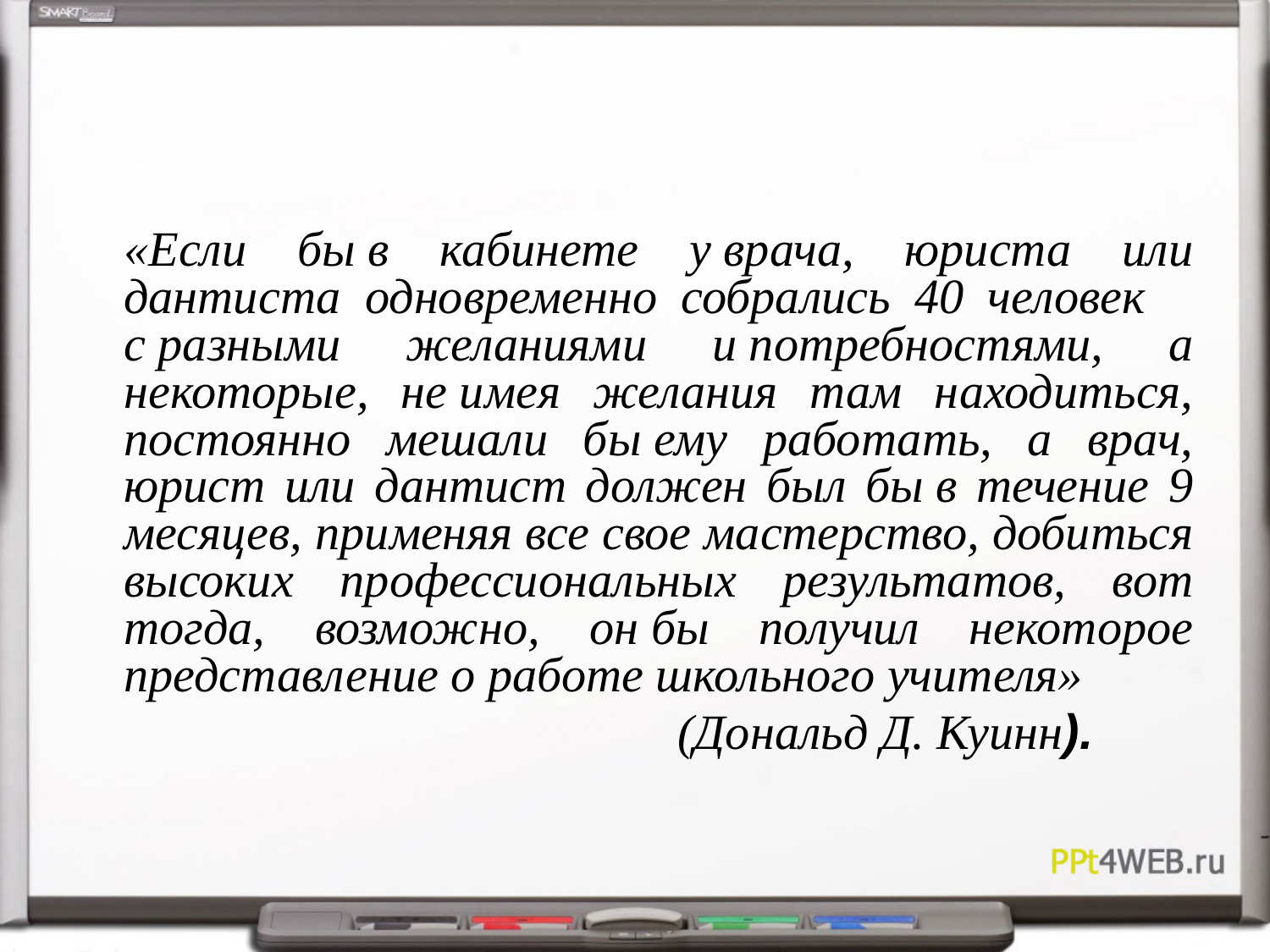

«Если бы в кабинете у врача, юриста или дантиста одновременно собрались 40 человек   с разными желаниями и потребностями, а некоторые, не имея желания там находиться, постоянно мешали бы ему работать, а врач, юрист или дантист должен был бы в течение 9 месяцев, применяя все свое мастерство, добиться высоких профессиональных результатов, вот тогда, возможно, он бы получил некоторое представление о работе школьного учителя»
                                                 (Дональд Д. Куинн).